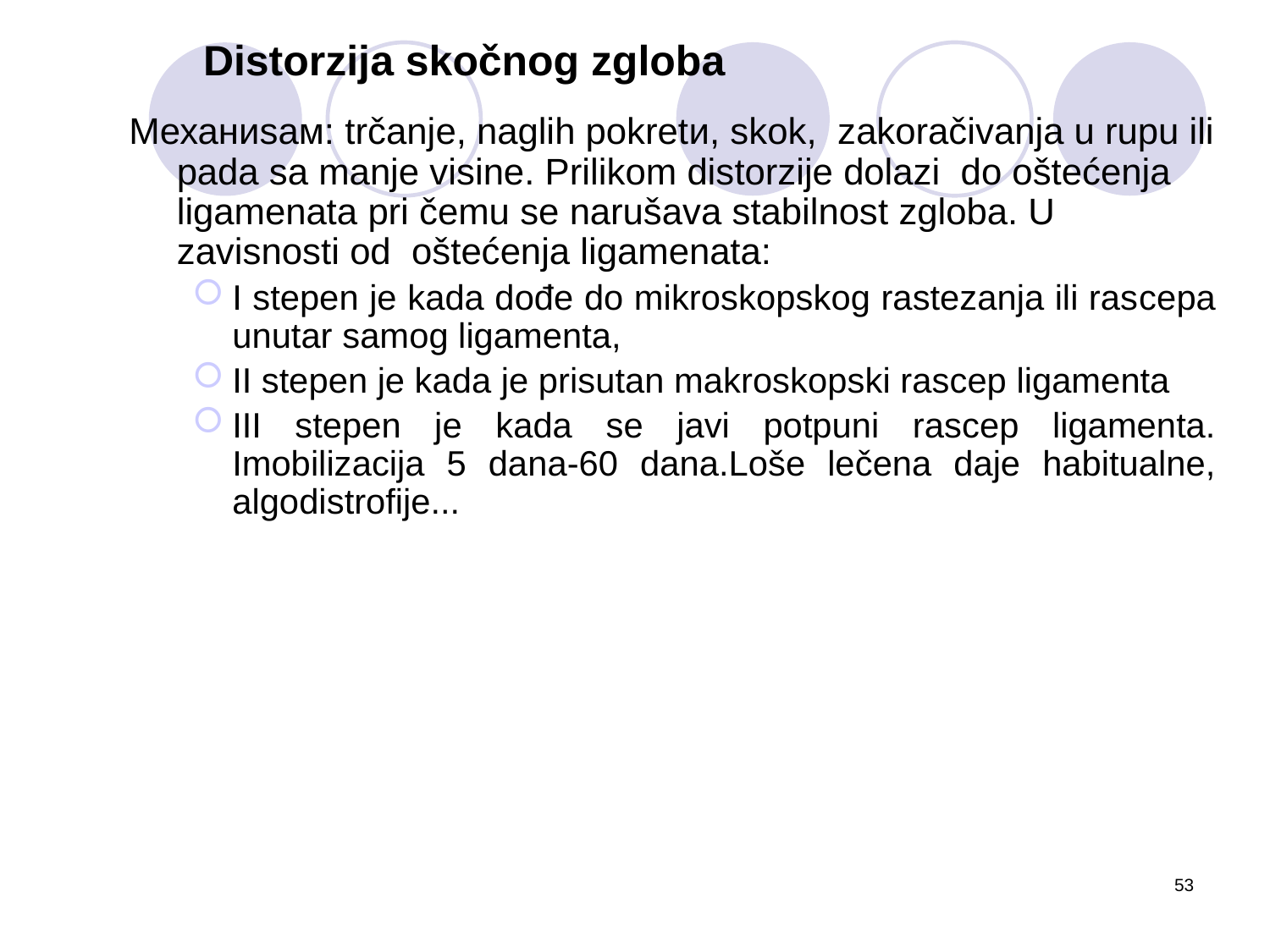

# Distorzija skočnog zgloba
Mеханиѕам: trčanjе, naglih pokretи, skok,  zakoračivanja u rupu ili pada sa manje visine. Prilikom distorzije dolazi  do oštećenja ligamenata pri čemu se narušava stabilnost zgloba. U zavisnosti od  oštećenja ligamenata:
I stepen je kada dođe do mikroskopskog rastezanja ili rascepa unutar samog ligamenta,
II stepen je kada je prisutan makroskopski rascep ligamenta
III stepen je kada se javi potpuni rascep ligamenta. Imobilizacija 5 dana-60 dana.Loše lečena daje habitualne, algodistrofije...
53